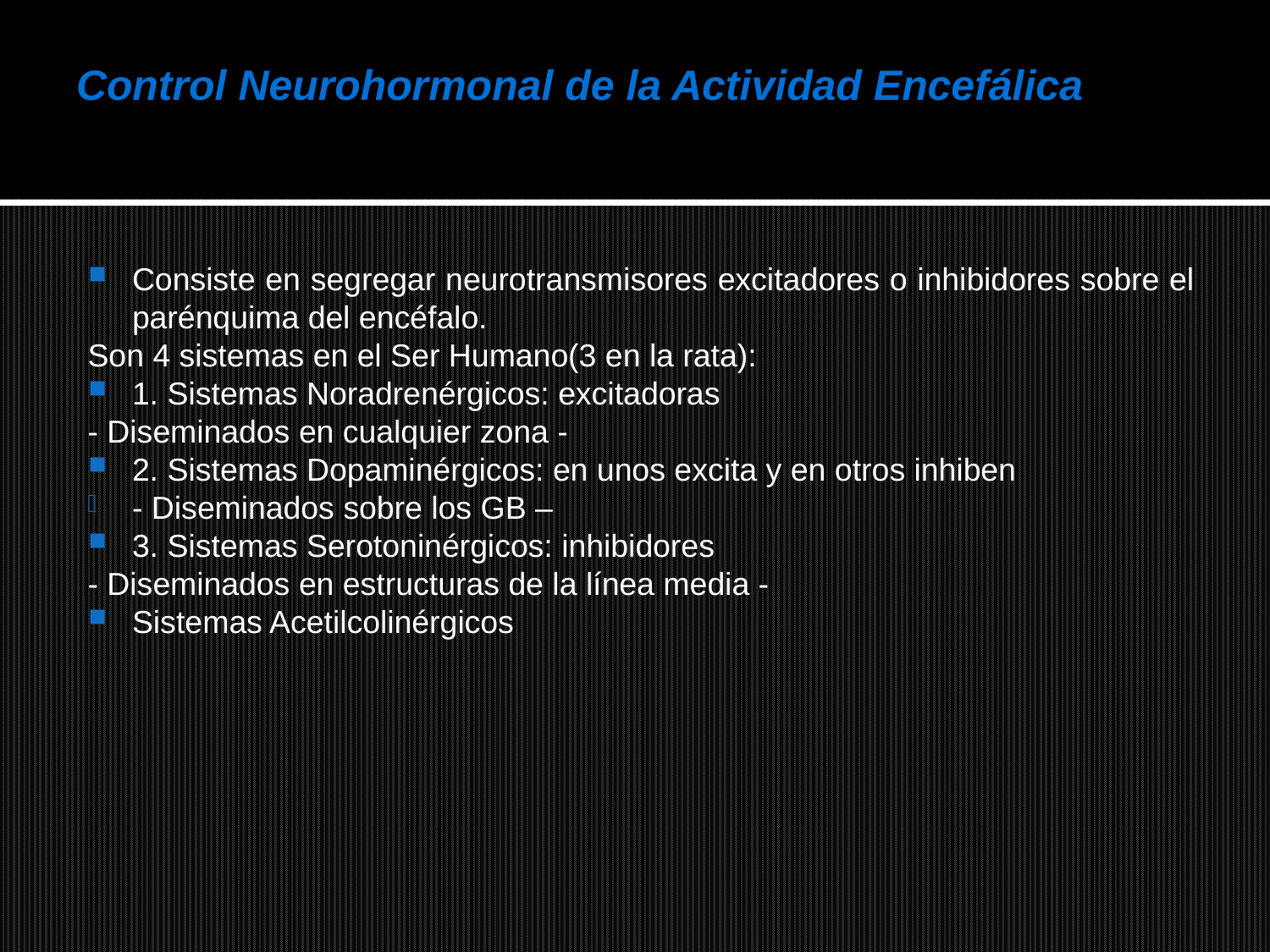

# Control Neurohormonal de la Actividad Encefálica
Consiste en segregar neurotransmisores excitadores o inhibidores sobre el parénquima del encéfalo.
Son 4 sistemas en el Ser Humano(3 en la rata):
1. Sistemas Noradrenérgicos: excitadoras
- Diseminados en cualquier zona -
2. Sistemas Dopaminérgicos: en unos excita y en otros inhiben
- Diseminados sobre los GB –
3. Sistemas Serotoninérgicos: inhibidores
- Diseminados en estructuras de la línea media -
Sistemas Acetilcolinérgicos